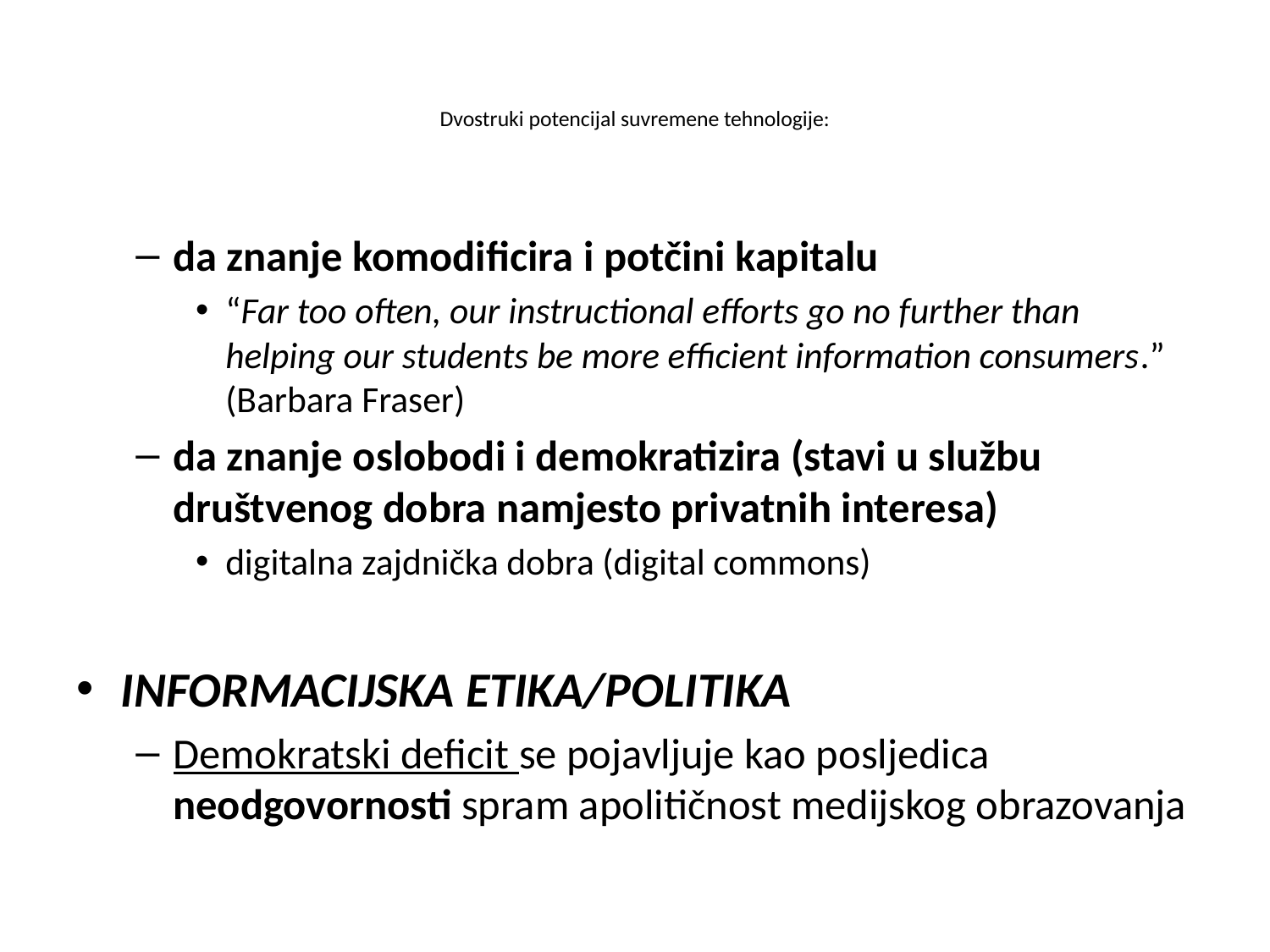

# Dvostruki potencijal suvremene tehnologije:
da znanje komodificira i potčini kapitalu
“Far too often, our instructional efforts go no further than helping our students be more efficient information consumers.” (Barbara Fraser)
da znanje oslobodi i demokratizira (stavi u službu društvenog dobra namjesto privatnih interesa)
digitalna zajdnička dobra (digital commons)

INFORMACIJSKA ETIKA/POLITIKA
Demokratski deficit se pojavljuje kao posljedica neodgovornosti spram apolitičnost medijskog obrazovanja